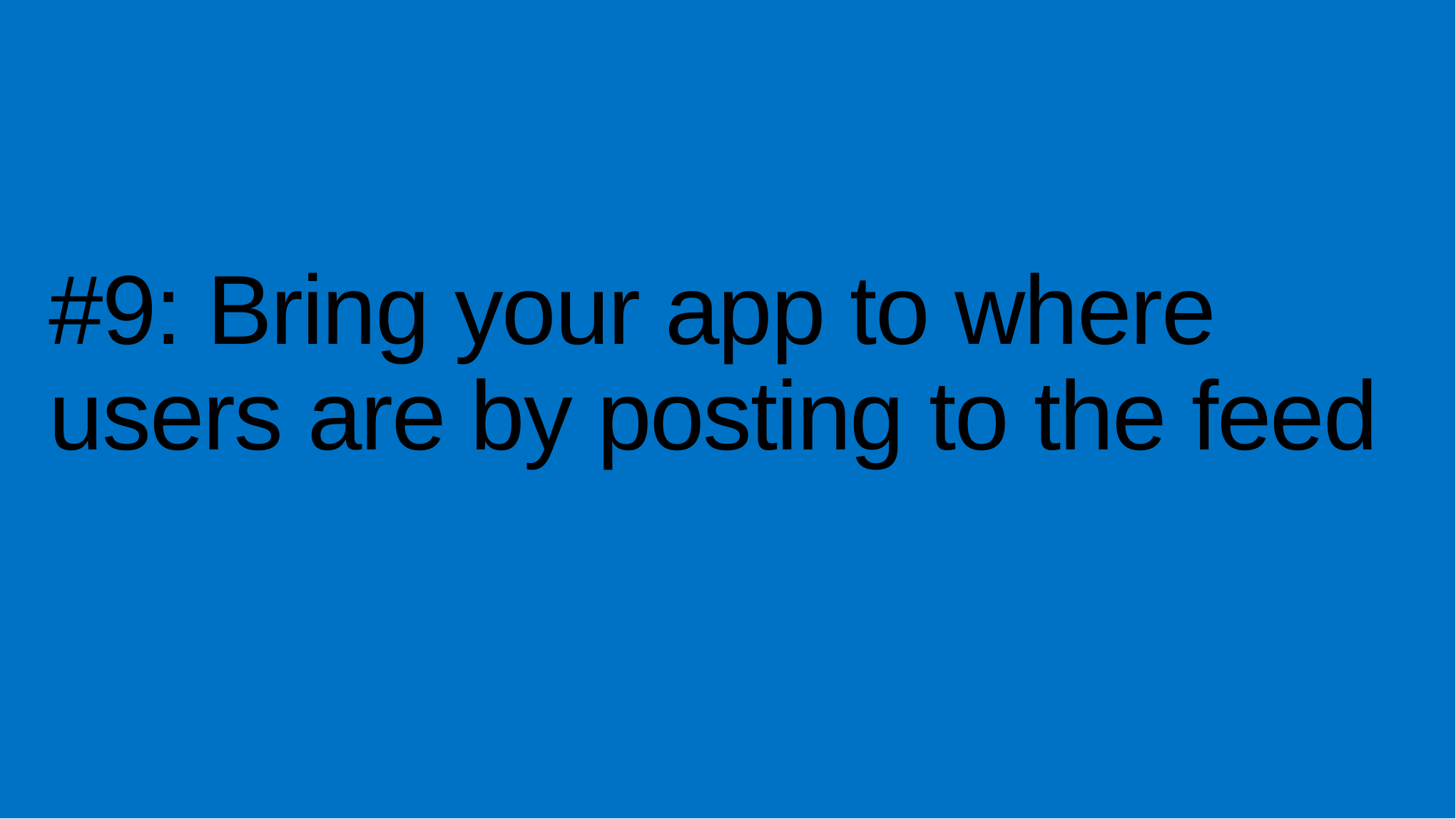

# #9: Bring your app to where users are by posting to the feed